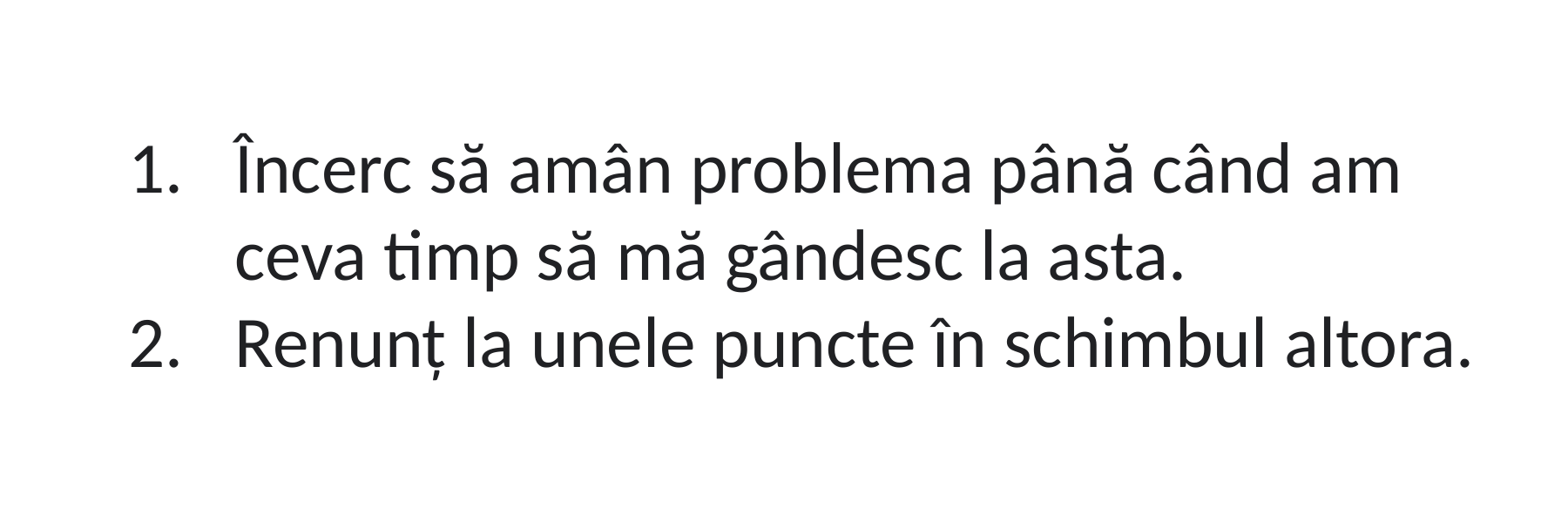

Încerc să amân problema până când am ceva timp să mă gândesc la asta.
Renunț la unele puncte în schimbul altora.